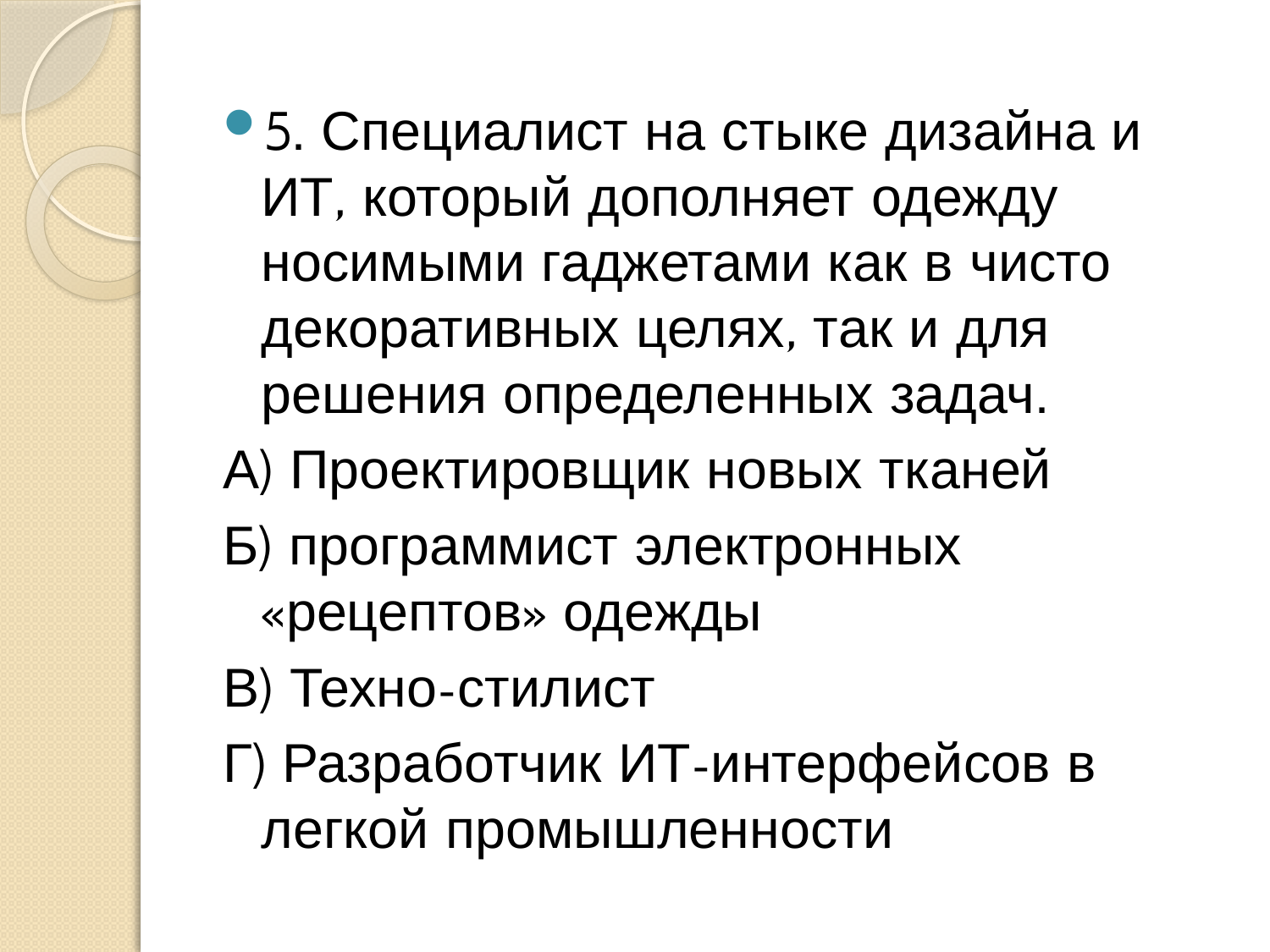

#
5. Специалист на стыке дизайна и ИТ, который дополняет одежду носимыми гаджетами как в чисто декоративных целях, так и для решения определенных задач.
А) Проектировщик новых тканей
Б) программист электронных «рецептов» одежды
В) Техно-стилист
Г) Разработчик ИТ-интерфейсов в легкой промышленности